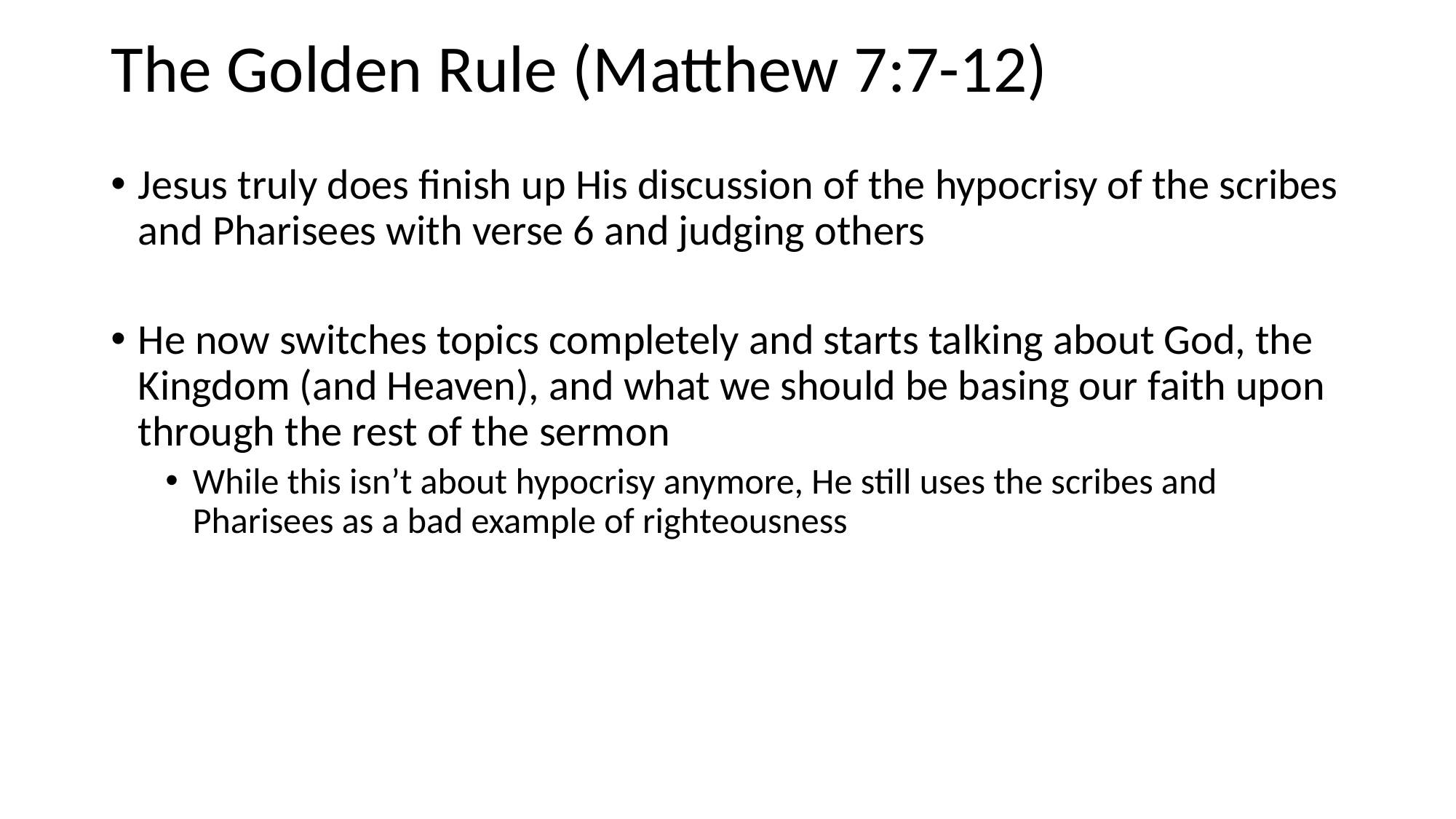

# The Golden Rule (Matthew 7:7-12)

Jesus truly does finish up His discussion of the hypocrisy of the scribes and Pharisees with verse 6 and judging others

He now switches topics completely and starts talking about God, the Kingdom (and Heaven), and what we should be basing our faith upon through the rest of the sermon
While this isn’t about hypocrisy anymore, He still uses the scribes and Pharisees as a bad example of righteousness